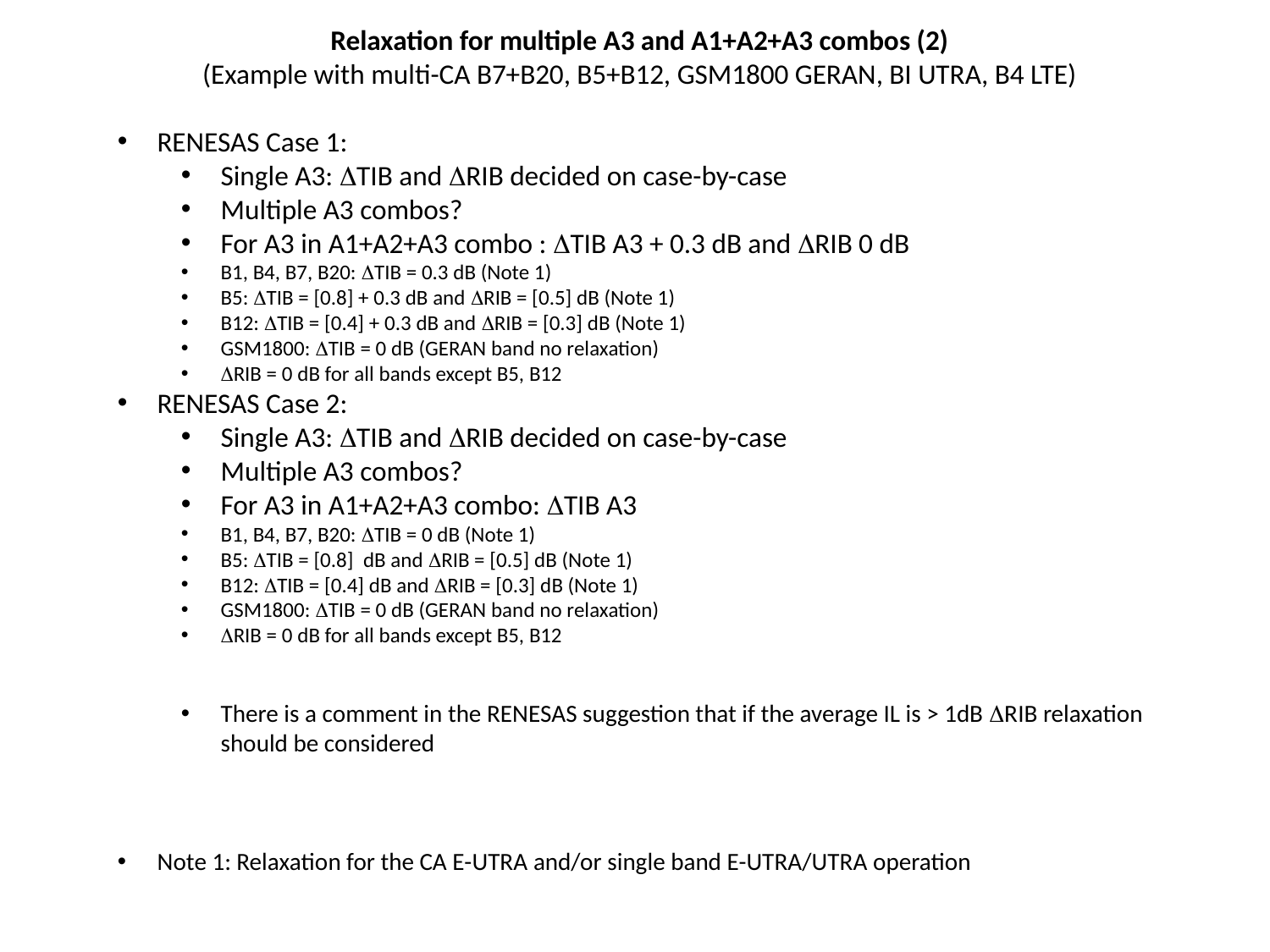

Relaxation for multiple A3 and A1+A2+A3 combos (2)
(Example with multi-CA B7+B20, B5+B12, GSM1800 GERAN, BI UTRA, B4 LTE)

RENESAS Case 1:
Single A3: ΔTIB and ΔRIB decided on case-by-case
Multiple A3 combos?
For A3 in A1+A2+A3 combo : ΔTIB A3 + 0.3 dB and ΔRIB 0 dB
B1, B4, B7, B20: ΔTIB = 0.3 dB (Note 1)
B5: ΔTIB = [0.8] + 0.3 dB and ΔRIB = [0.5] dB (Note 1)
B12: ΔTIB = [0.4] + 0.3 dB and ΔRIB = [0.3] dB (Note 1)
GSM1800: ΔTIB = 0 dB (GERAN band no relaxation)
ΔRIB = 0 dB for all bands except B5, B12
RENESAS Case 2:
Single A3: ΔTIB and ΔRIB decided on case-by-case
Multiple A3 combos?
For A3 in A1+A2+A3 combo: ΔTIB A3
B1, B4, B7, B20: ΔTIB = 0 dB (Note 1)
B5: ΔTIB = [0.8]  dB and ΔRIB = [0.5] dB (Note 1)
B12: ΔTIB = [0.4] dB and ΔRIB = [0.3] dB (Note 1)
GSM1800: ΔTIB = 0 dB (GERAN band no relaxation)
ΔRIB = 0 dB for all bands except B5, B12

There is a comment in the RENESAS suggestion that if the average IL is > 1dB ΔRIB relaxation should be considered

Note 1: Relaxation for the CA E-UTRA and/or single band E-UTRA/UTRA operation